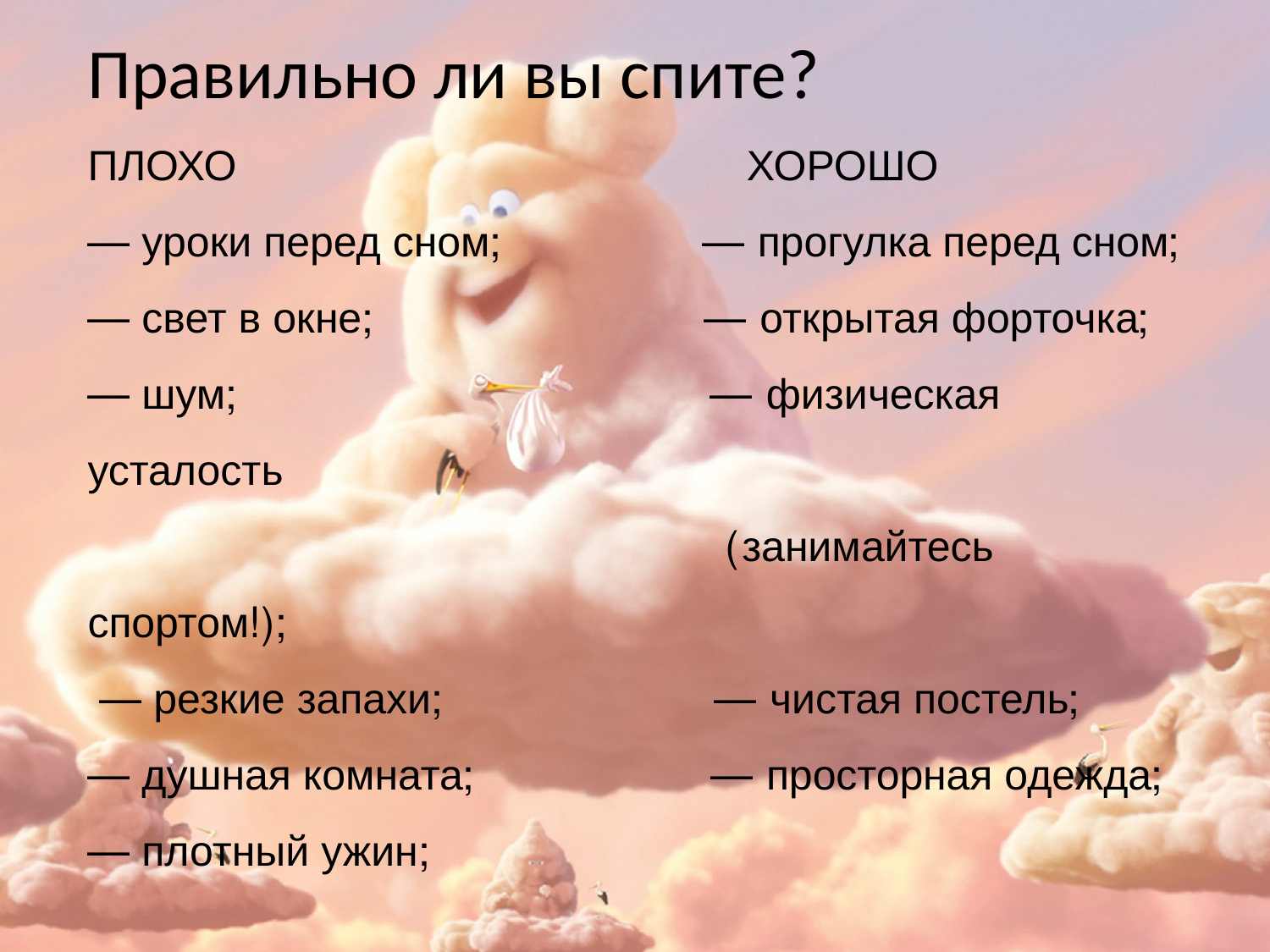

# Правильно ли вы спите? ПЛОХО                                           ХОРОШО — уроки перед сном;                 — прогулка перед сном; — свет в окне;                            — открытая форточка; — шум;                                        — физическая усталость                                                       (занимайтесь спортом!); — резкие запахи;                       — чистая постель; — душная комната;                    — просторная одежда; — плотный ужин;